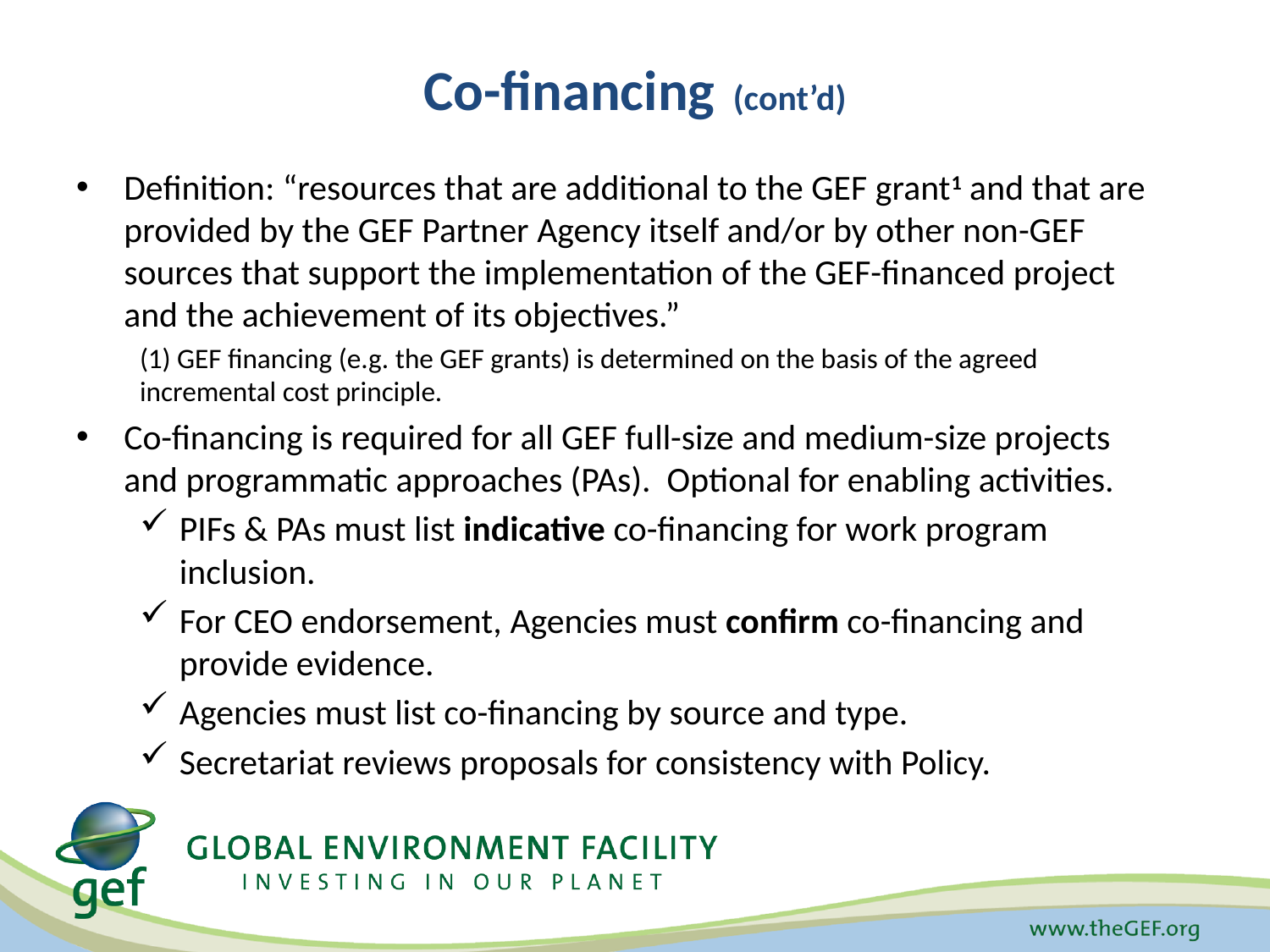

# Co-financing (cont’d)
Definition: “resources that are additional to the GEF grant1 and that are provided by the GEF Partner Agency itself and/or by other non-GEF sources that support the implementation of the GEF-financed project and the achievement of its objectives.”
(1) GEF financing (e.g. the GEF grants) is determined on the basis of the agreed incremental cost principle.
Co-financing is required for all GEF full-size and medium-size projects and programmatic approaches (PAs).  Optional for enabling activities.
PIFs & PAs must list indicative co-financing for work program inclusion.
For CEO endorsement, Agencies must confirm co-financing and provide evidence.
Agencies must list co-financing by source and type.
Secretariat reviews proposals for consistency with Policy.